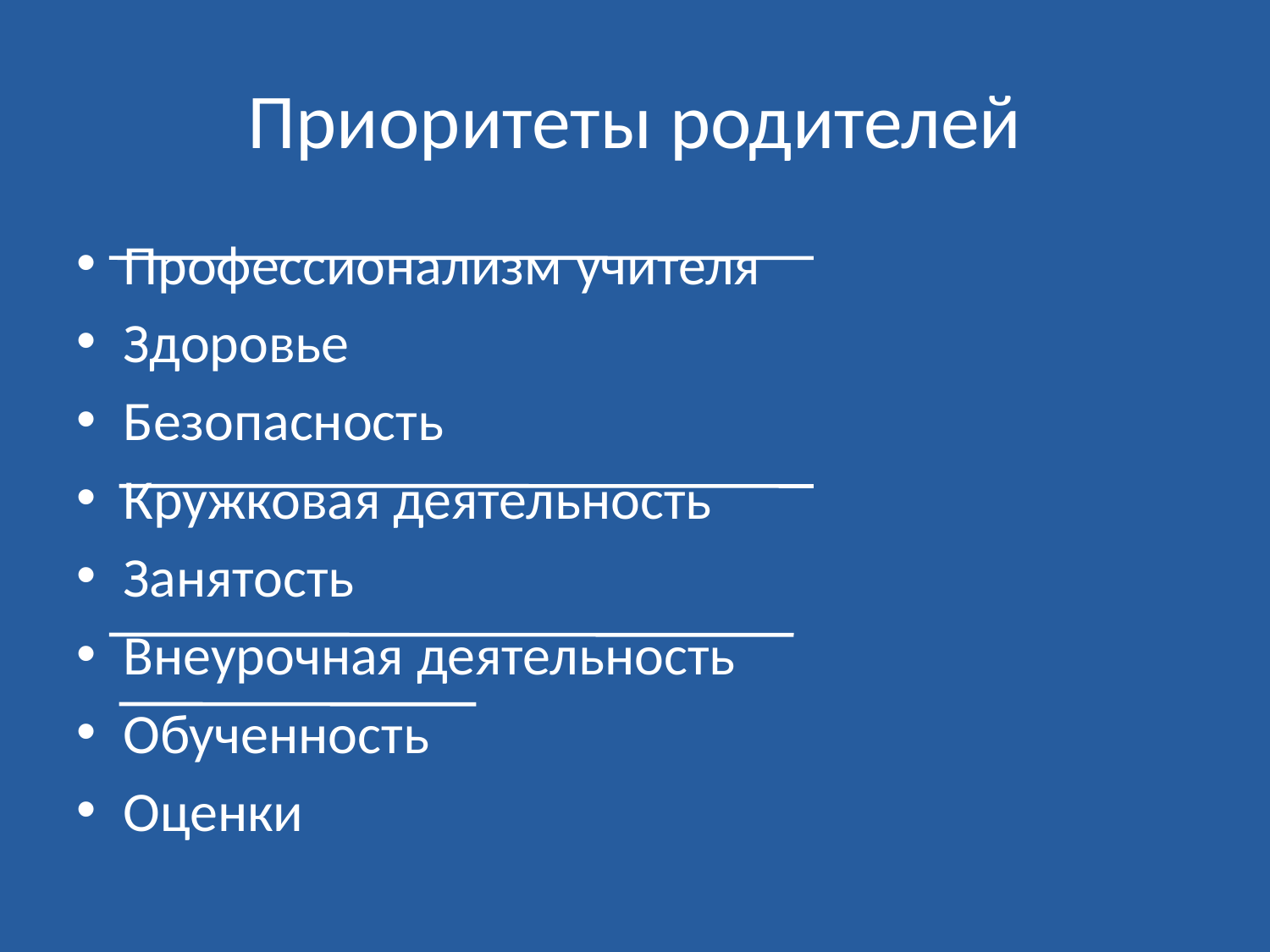

# Приоритеты родителей
Профессионализм учителя
Здоровье
Безопасность
Кружковая деятельность
Занятость
Внеурочная деятельность
Обученность
Оценки